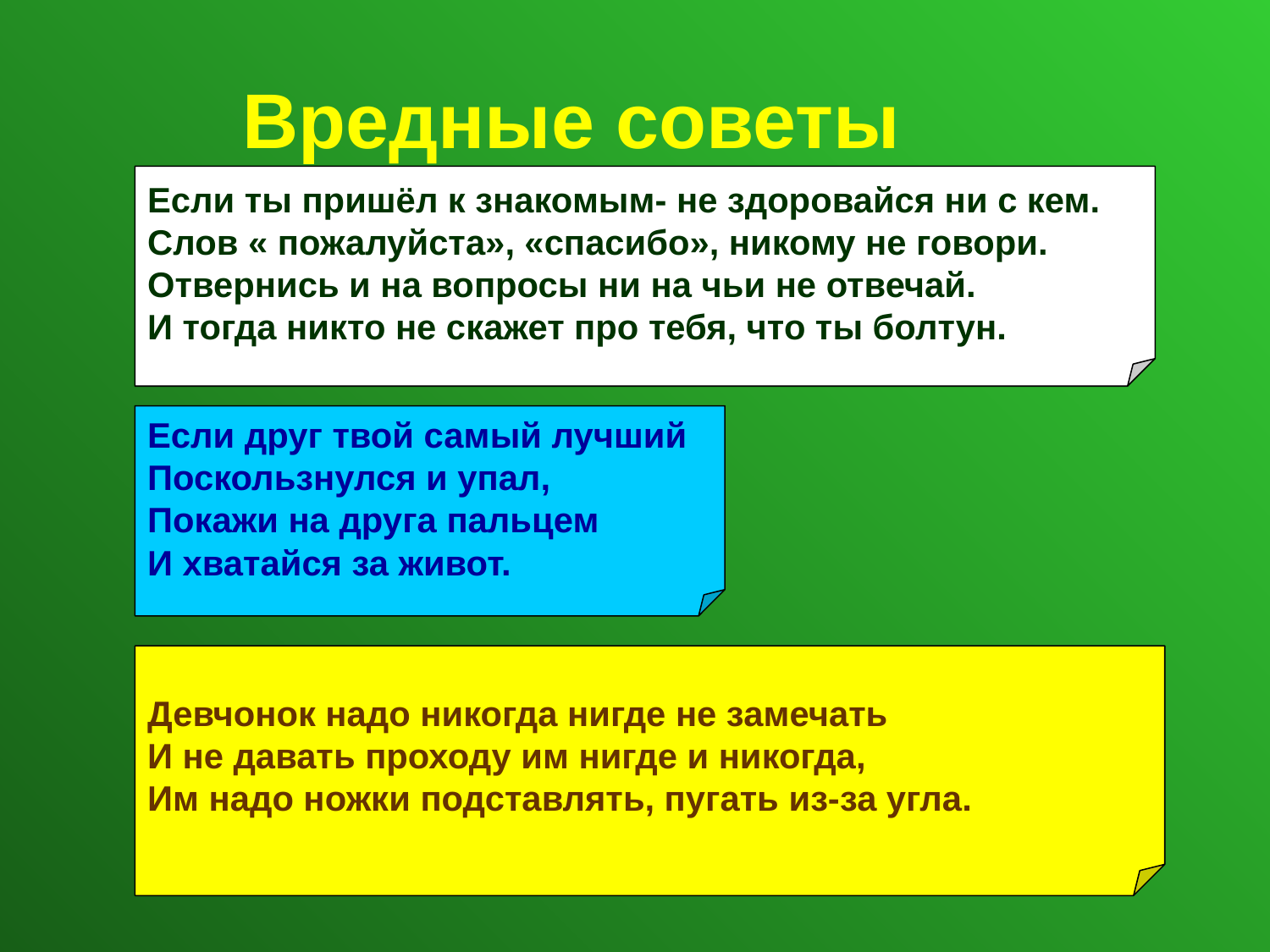

Вредные советы
Если ты пришёл к знакомым- не здоровайся ни с кем.
Слов « пожалуйста», «спасибо», никому не говори.
Отвернись и на вопросы ни на чьи не отвечай.
И тогда никто не скажет про тебя, что ты болтун.
Если друг твой самый лучший
Поскользнулся и упал,
Покажи на друга пальцем
И хватайся за живот.
Девчонок надо никогда нигде не замечать
И не давать проходу им нигде и никогда,
Им надо ножки подставлять, пугать из-за угла.